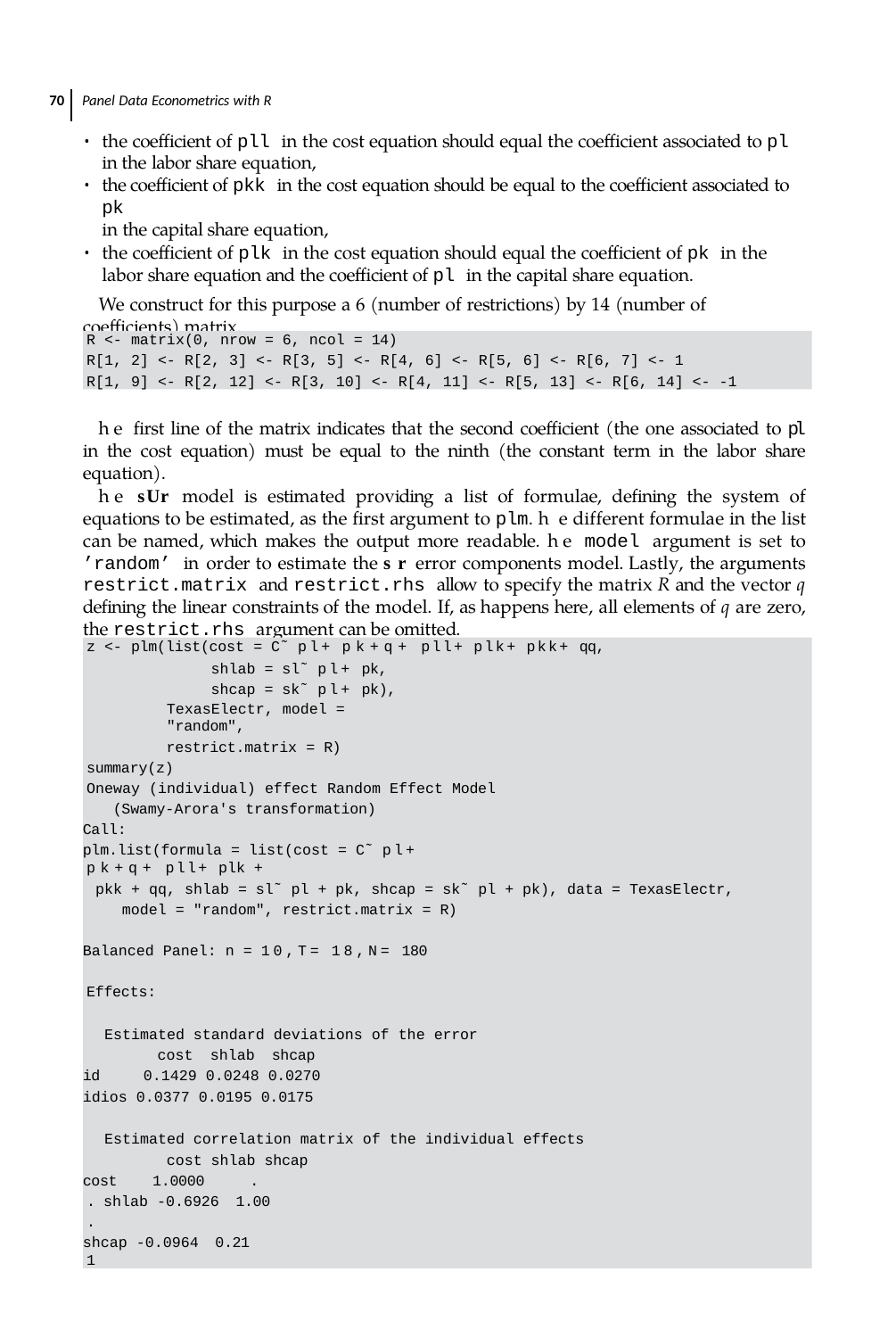

70  Panel Data Econometrics with R

the coeﬃcient of pll in the cost equation should equal the coeﬃcient associated to pl in the labor share equation,
the coeﬃcient of pkk in the cost equation should be equal to the coeﬃcient associated to pk
in the capital share equation,
the coeﬃcient of plk in the cost equation should equal the coeﬃcient of pk in the labor share equation and the coeﬃcient of pl in the capital share equation.
We construct for this purpose a 6 (number of restrictions) by 14 (number of coeﬃcients) matrix.

R <- matrix(0, nrow = 6, ncol = 14)
R[1, 2] <- R[2, 3] <- R[3, 5] <- R[4, 6] <- R[5, 6] <- R[6, 7] <- 1
R[1, 9] <- R[2, 12] <- R[3, 10] <- R[4, 11] <- R[5, 13] <- R[6, 14] <- -1
he ﬁrst line of the matrix indicates that the second coeﬃcient (the one associated to pl in the cost equation) must be equal to the ninth (the constant term in the labor share equation).
he sur model is estimated providing a list of formulae, deﬁning the system of equations to be estimated, as the ﬁrst argument to plm. he different formulae in the list can be named, which makes the output more readable. he model argument is set to ’random’ in order to estimate the sur error components model. Lastly, the arguments restrict.matrix and restrict.rhs allow to specify the matrix R and the vector q deﬁning the linear constraints of the model. If, as happens here, all elements of q are zero, the restrict.rhs argument can be omitted.
z <- plm(list(cost = C ̃ pl+ pk+q+ pll+ plk+ pkk+ qq,
shlab = sl ̃ pl+ pk, shcap = sk ̃ pl+ pk),
TexasElectr, model = "random",
restrict.matrix = R) summary(z)
Oneway (individual) effect Random Effect Model (Swamy-Arora's transformation)
Call:
plm.list(formula = list(cost = C ̃ pl+ pk+q+ pll+ plk +
pkk + qq, shlab = sl ̃ pl + pk, shcap = sk ̃ pl + pk), data = TexasElectr, model = "random", restrict.matrix = R)
Balanced Panel: n = 10,T= 18,N= 180 Effects:

Estimated standard deviations of the error cost shlab shcap
id	0.1429 0.0248 0.0270
idios 0.0377 0.0195 0.0175

Estimated correlation matrix of the individual effects cost shlab shcap
cost	1.0000	.	. shlab -0.6926 1.00	.
shcap -0.0964 0.21	1